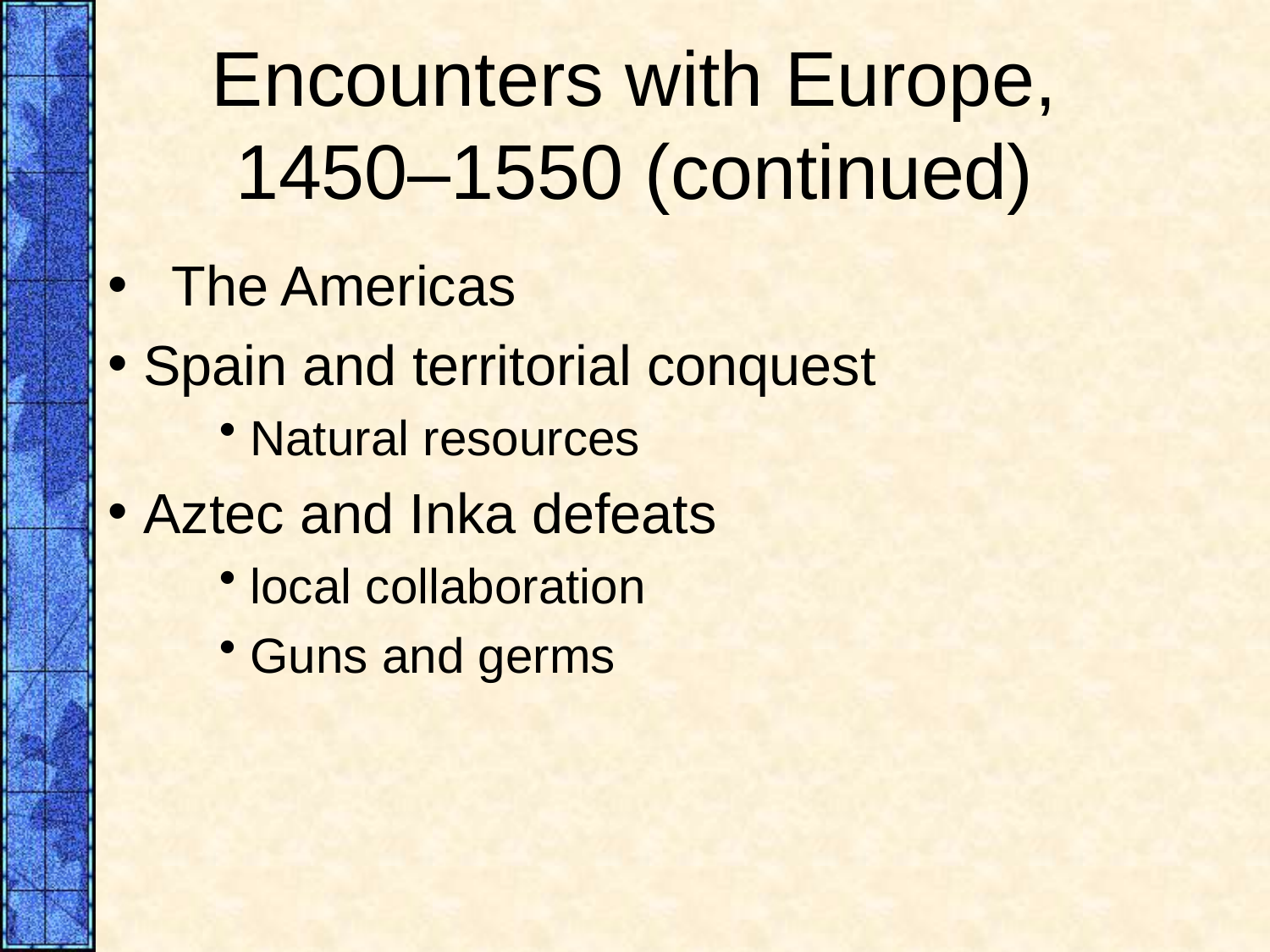

# Encounters with Europe, 1450–1550 (continued)
The Americas
 Spain and territorial conquest
 Natural resources
 Aztec and Inka defeats
 local collaboration
 Guns and germs